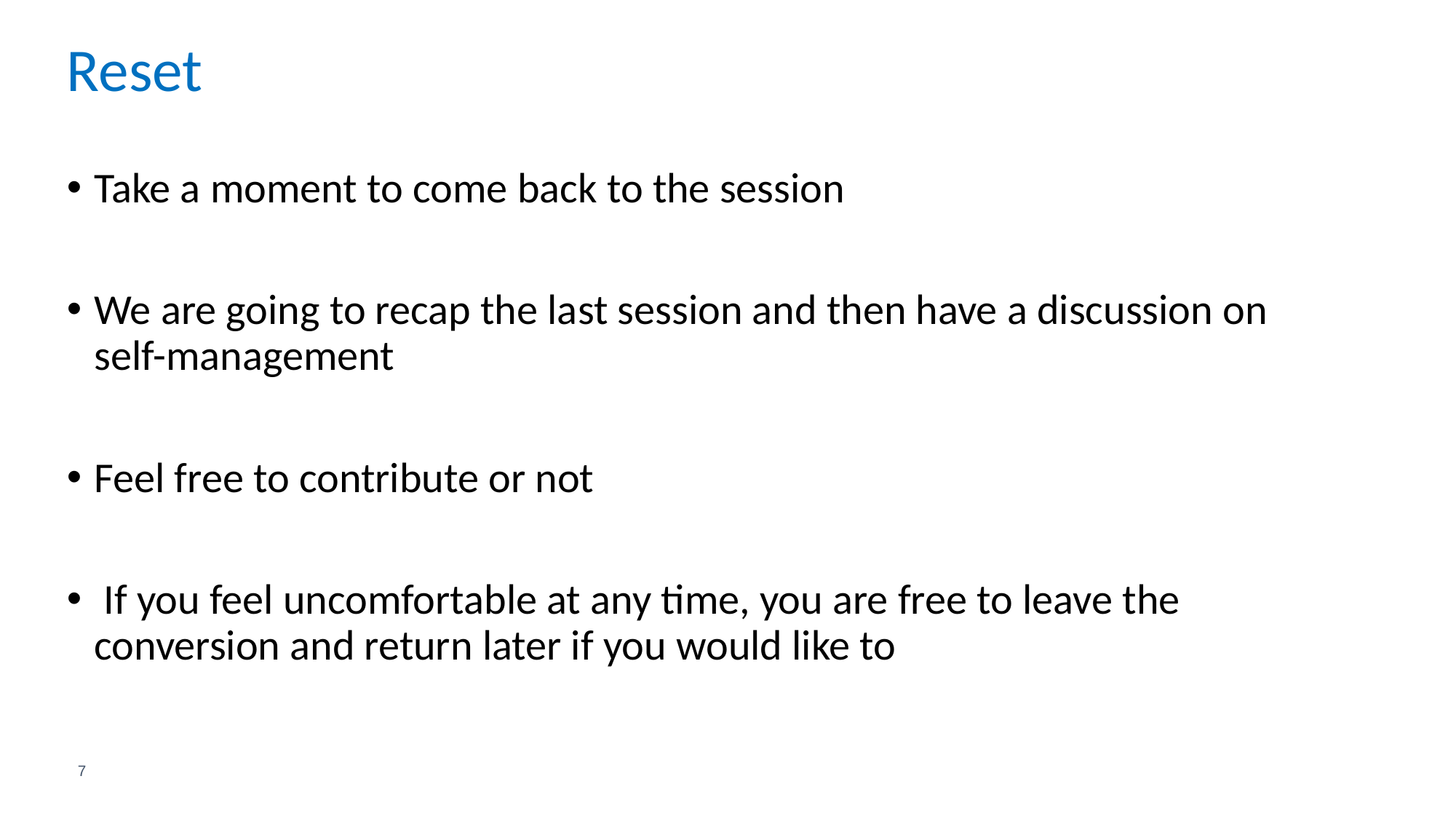

# Reset
Take a moment to come back to the session

We are going to recap the last session and then have a discussion on self-management

Feel free to contribute or not

 If you feel uncomfortable at any time, you are free to leave the conversion and return later if you would like to
7